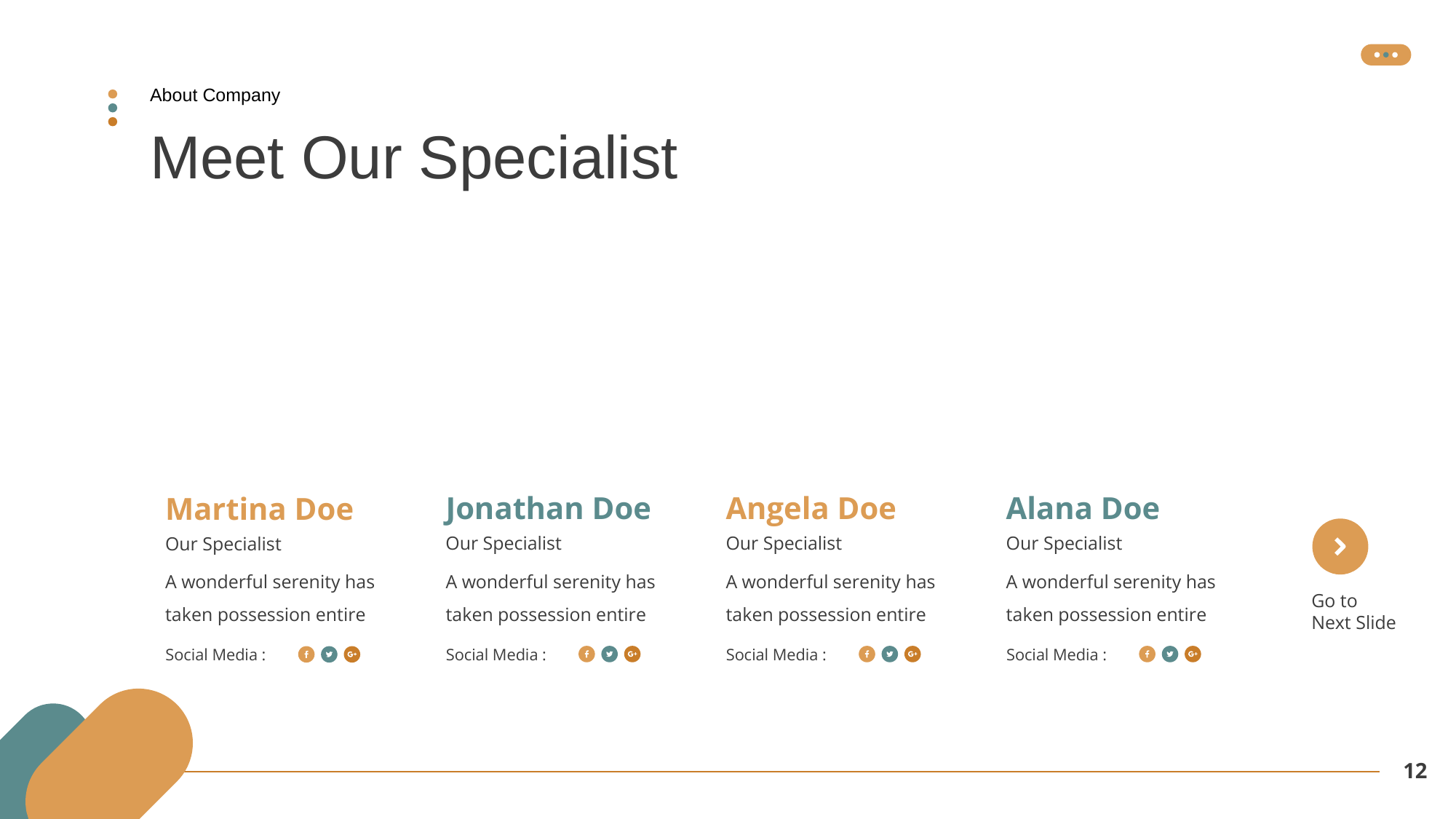

About Company
# Meet Our Specialist

Jonathan Doe
Angela Doe
Alana Doe
Martina Doe

Our Specialist
Our Specialist
Our Specialist
Our Specialist

A wonderful serenity has taken possession entire
A wonderful serenity has taken possession entire
A wonderful serenity has taken possession entire
A wonderful serenity has taken possession entire
Go to Next Slide
Social Media :
Social Media :
Social Media :
Social Media :

12